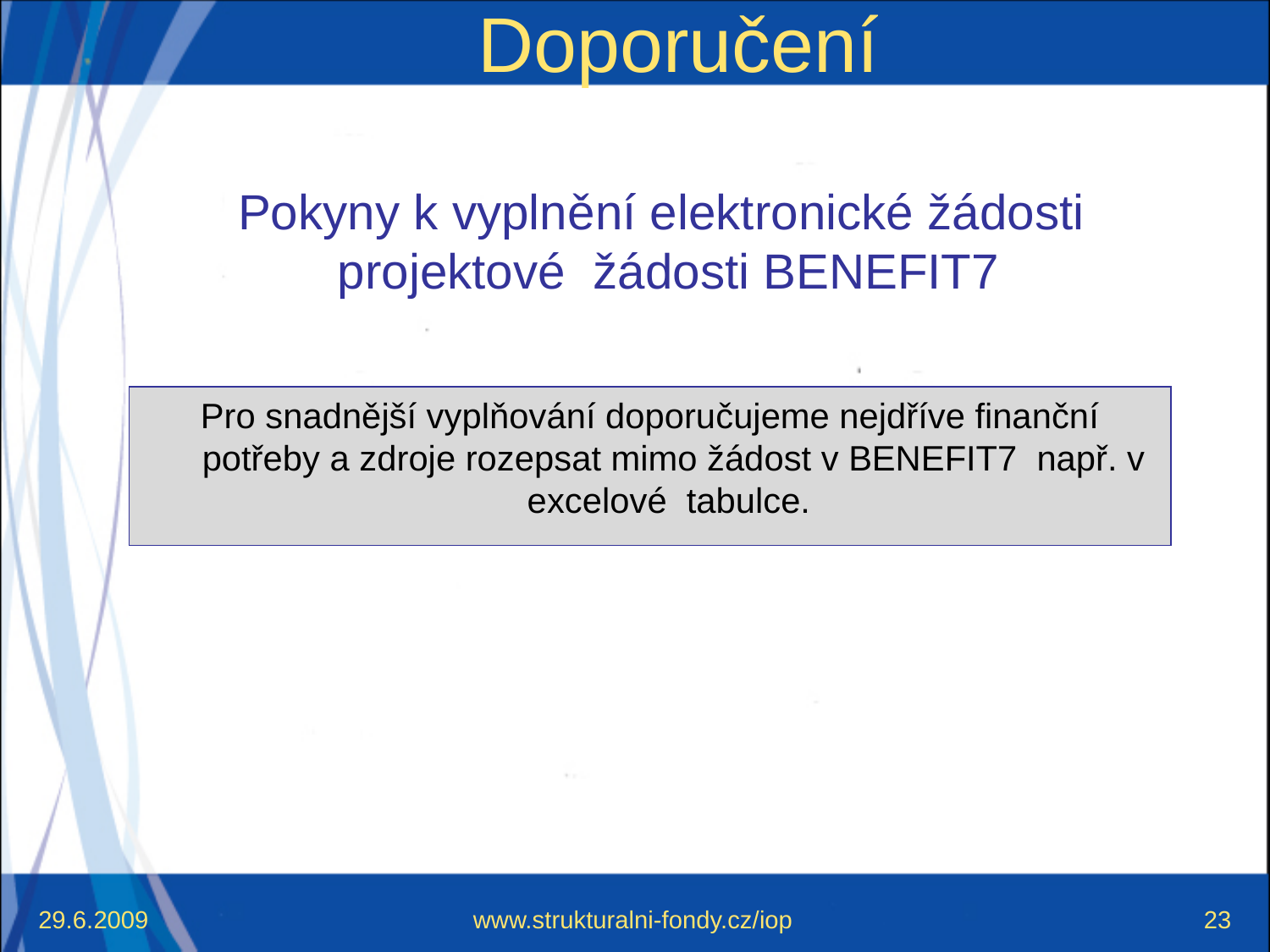

Doporučení
# Pokyny k vyplnění elektronické žádosti projektové  žádosti BENEFIT7
Pro snadnější vyplňování doporučujeme nejdříve finanční potřeby a zdroje rozepsat mimo žádost v BENEFIT7  např. v excelové  tabulce.
29.6.2009
www.strukturalni-fondy.cz/iop
23